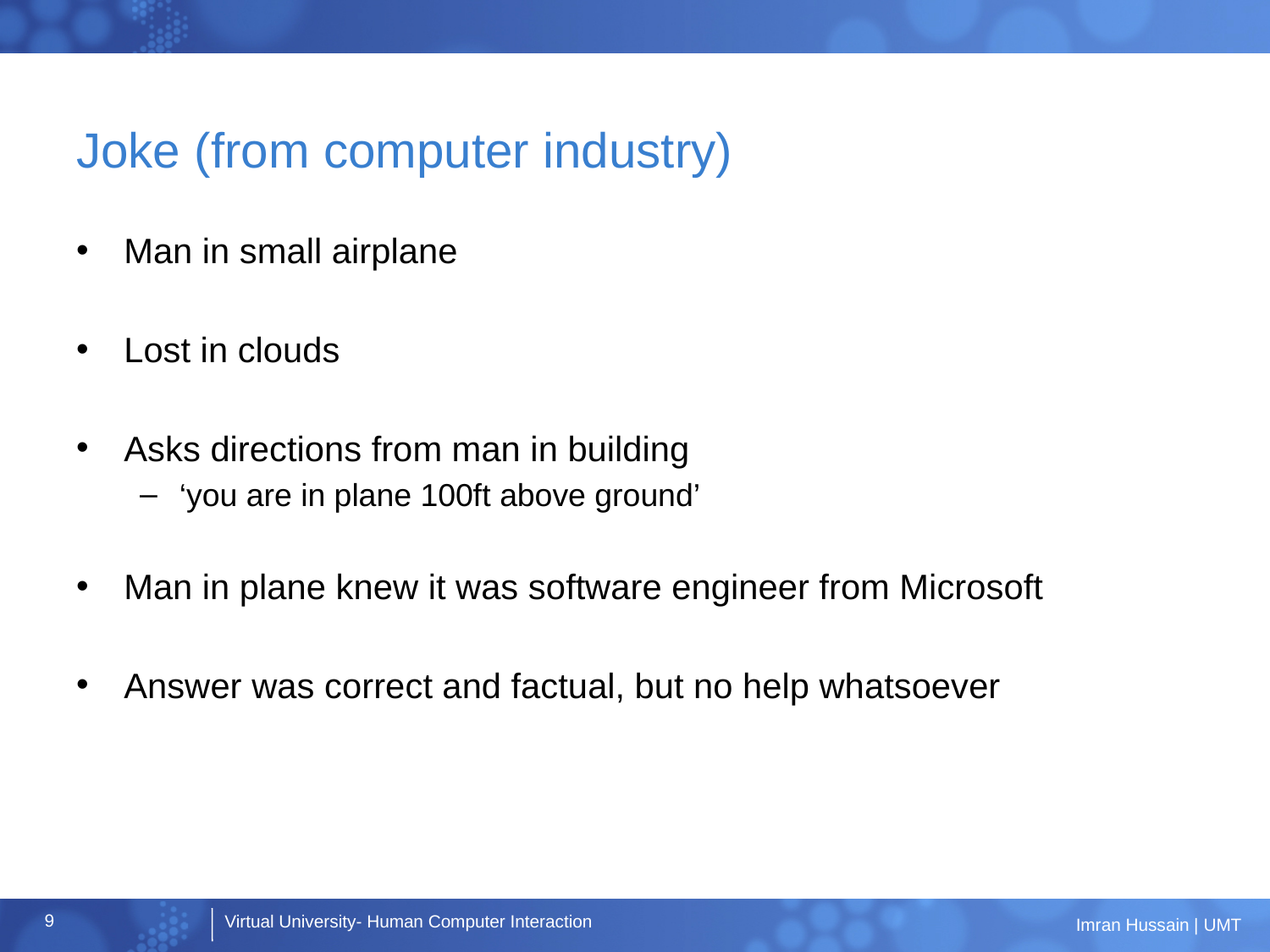

# Joke (from computer industry)
Man in small airplane

Lost in clouds

Asks directions from man in building
‘you are in plane 100ft above ground’

Man in plane knew it was software engineer from Microsoft

Answer was correct and factual, but no help whatsoever